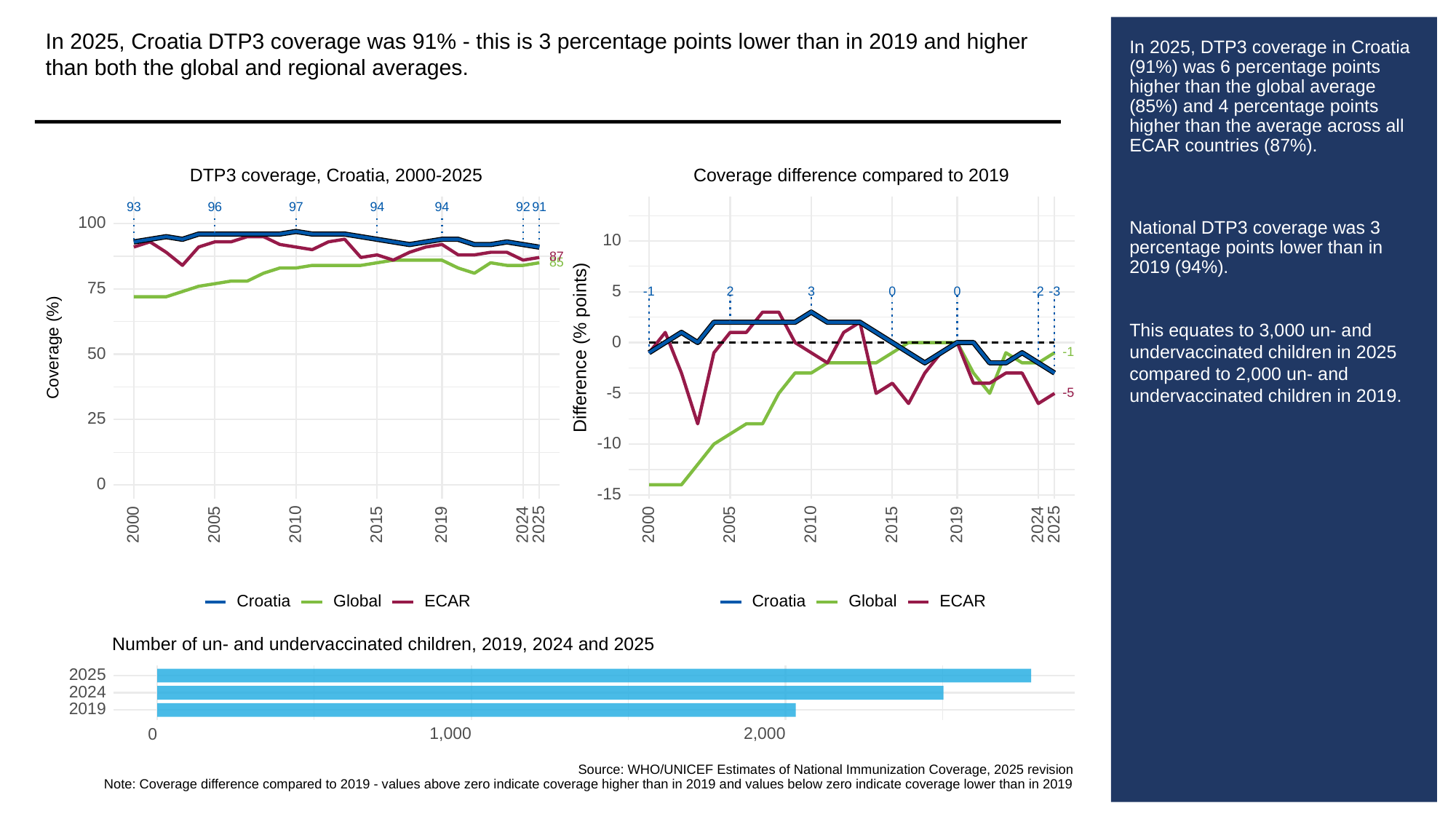

In 2025, Croatia DTP3 coverage was 91% - this is 3 percentage points lower than in 2019 and higher than both the global and regional averages.
# In 2025, DTP3 coverage in Croatia (91%) was 6 percentage points higher than the global average (85%) and 4 percentage points higher than the average across all ECAR countries (87%).

National DTP3 coverage was 3 percentage points lower than in 2019 (94%).

This equates to 3,000 un- and undervaccinated children in 2025 compared to 2,000 un- and undervaccinated children in 2019.

DTP3 coverage, Croatia, 2000-2025
Coverage difference compared to 2019

93
96
97
94
94
92
91

100

10

87

85

75
5
3
-3
0
0
-1
2
-2

0
Difference (% points)
Coverage (%)

50
-1

-5
-5

25

-10

0

-15

2000
2005
2010
2015
2019
2024
2025
2000
2005
2010
2015
2019
2024
2025
Croatia
Global
ECAR
Croatia
Global
ECAR

Number of un- and undervaccinated children, 2019, 2024 and 2025

2025

2024

2019

1,000
2,000
0
Source: WHO/UNICEF Estimates of National Immunization Coverage, 2025 revision
Note: Coverage difference compared to 2019 - values above zero indicate coverage higher than in 2019 and values below zero indicate coverage lower than in 2019